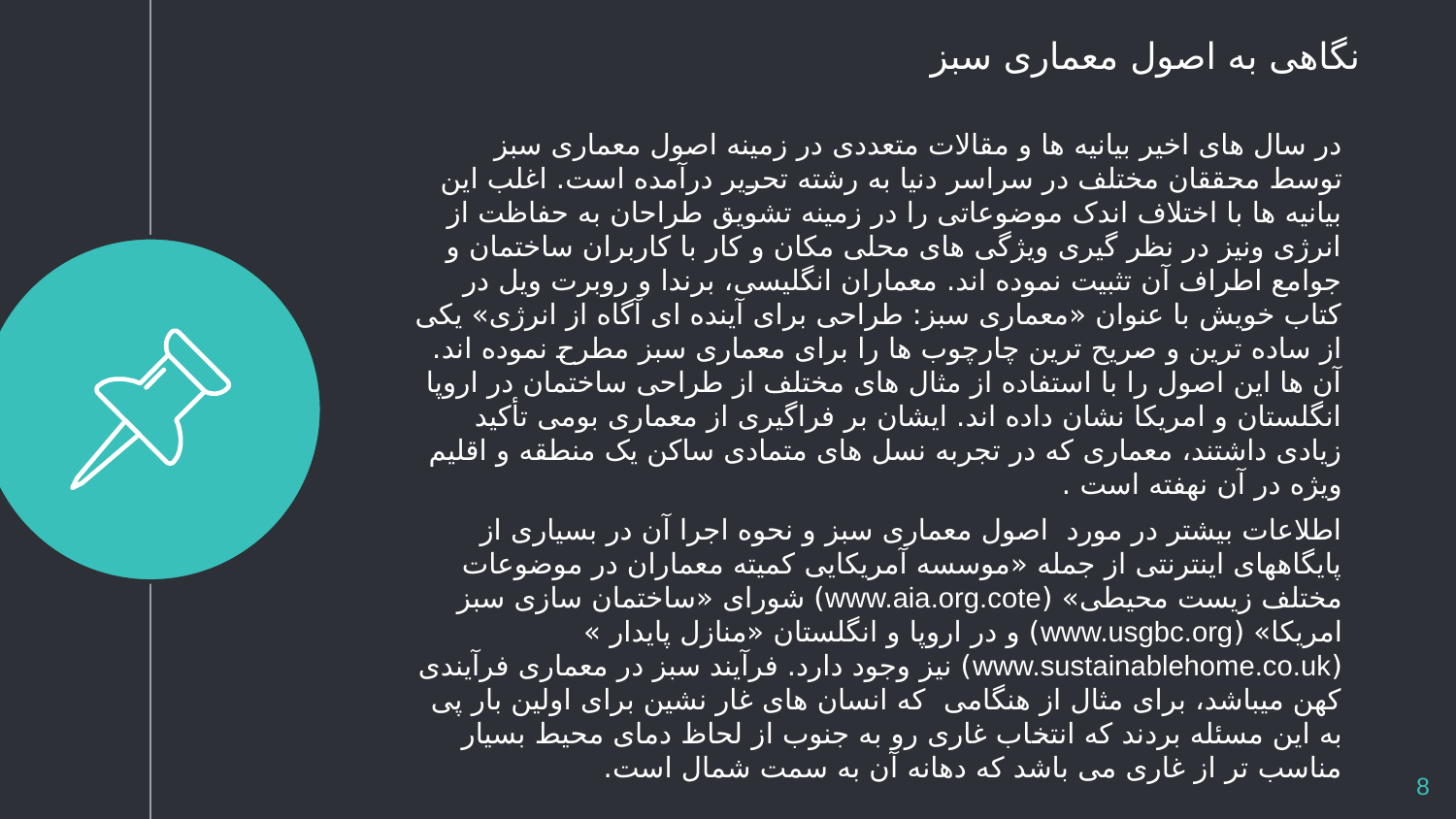

نگاهی به اصول معماری سبز
در سال های اخیر بیانیه ها و مقالات متعددی در زمینه اصول معماری سبز توسط محققان مختلف در سراسر دنیا به رشته تحریر درآمده است. اغلب این بیانیه ها با اختلاف اندک موضوعاتی را در زمینه تشویق طراحان به حفاظت از انرژی ونیز در نظر گیری ویژگی های محلی مکان و کار با کاربران ساختمان و جوامع اطراف آن تثبیت نموده اند. معماران انگلیسی، برندا و روبرت ویل در کتاب خویش با عنوان «معماری سبز: طراحی برای آینده ای آگاه از انرژی» یکی از ساده ترین و صریح ترین چارچوب ها را برای معماری سبز مطرح نموده اند. آن ها این اصول را با استفاده از مثال های مختلف از طراحی ساختمان در اروپا انگلستان و امریکا نشان داده اند. ایشان بر فراگیری از معماری بومی تأکید زیادی داشتند، معماری که در تجربه نسل های متمادی ساکن یک منطقه و اقلیم ویژه در آن نهفته است .
اطلاعات بیشتر در مورد  اصول معماری سبز و نحوه اجرا آن در بسیاری از پایگاههای اینترنتی از جمله «موسسه آمریکایی کمیته معماران در موضوعات مختلف زیست محیطی» (www.aia.org.cote) شورای «ساختمان سازی سبز امریکا» (www.usgbc.org) و در اروپا و انگلستان «منازل پایدار » (www.sustainablehome.co.uk) نیز وجود دارد. فرآیند سبز در معماری فرآیندی کهن میباشد، برای مثال از هنگامی  که انسان های غار نشین برای اولین بار پی به این مسئله بردند که انتخاب غاری رو به جنوب از لحاظ دمای محیط بسیار مناسب تر از غاری می باشد که دهانه آن به سمت شمال است.

8